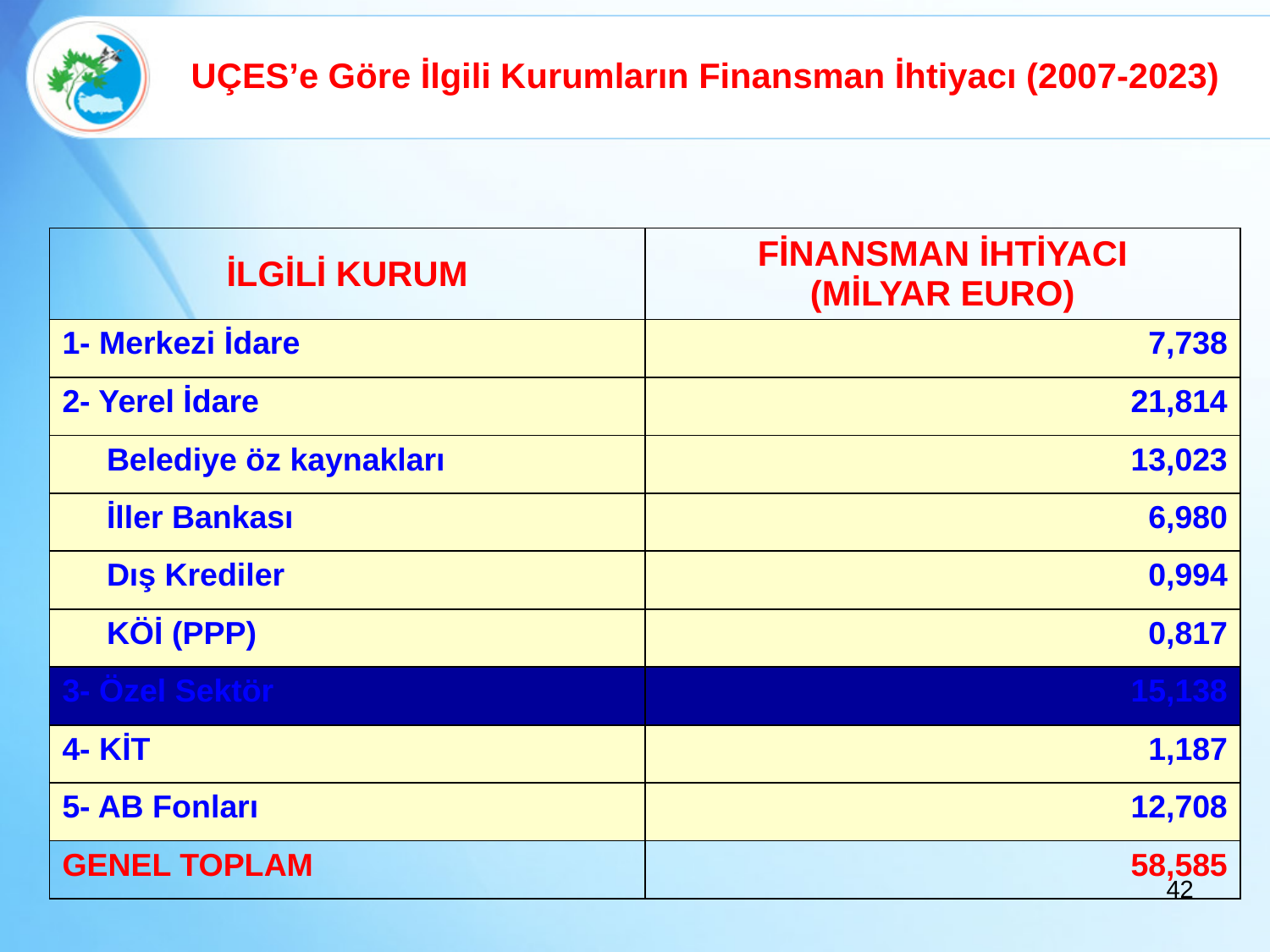

UÇES’e Göre İlgili Kurumların Finansman İhtiyacı (2007-2023)
| İLGİLİ KURUM | FİNANSMAN İHTİYACI (MİLYAR EURO) |
| --- | --- |
| 1- Merkezi İdare | 7,738 |
| 2- Yerel İdare | 21,814 |
| Belediye öz kaynakları | 13,023 |
| İller Bankası | 6,980 |
| Dış Krediler | 0,994 |
| KÖİ (PPP) | 0,817 |
| 3- Özel Sektör | 15,138 |
| 4- KİT | 1,187 |
| 5- AB Fonları | 12,708 |
| GENEL TOPLAM | 58,585 |
42